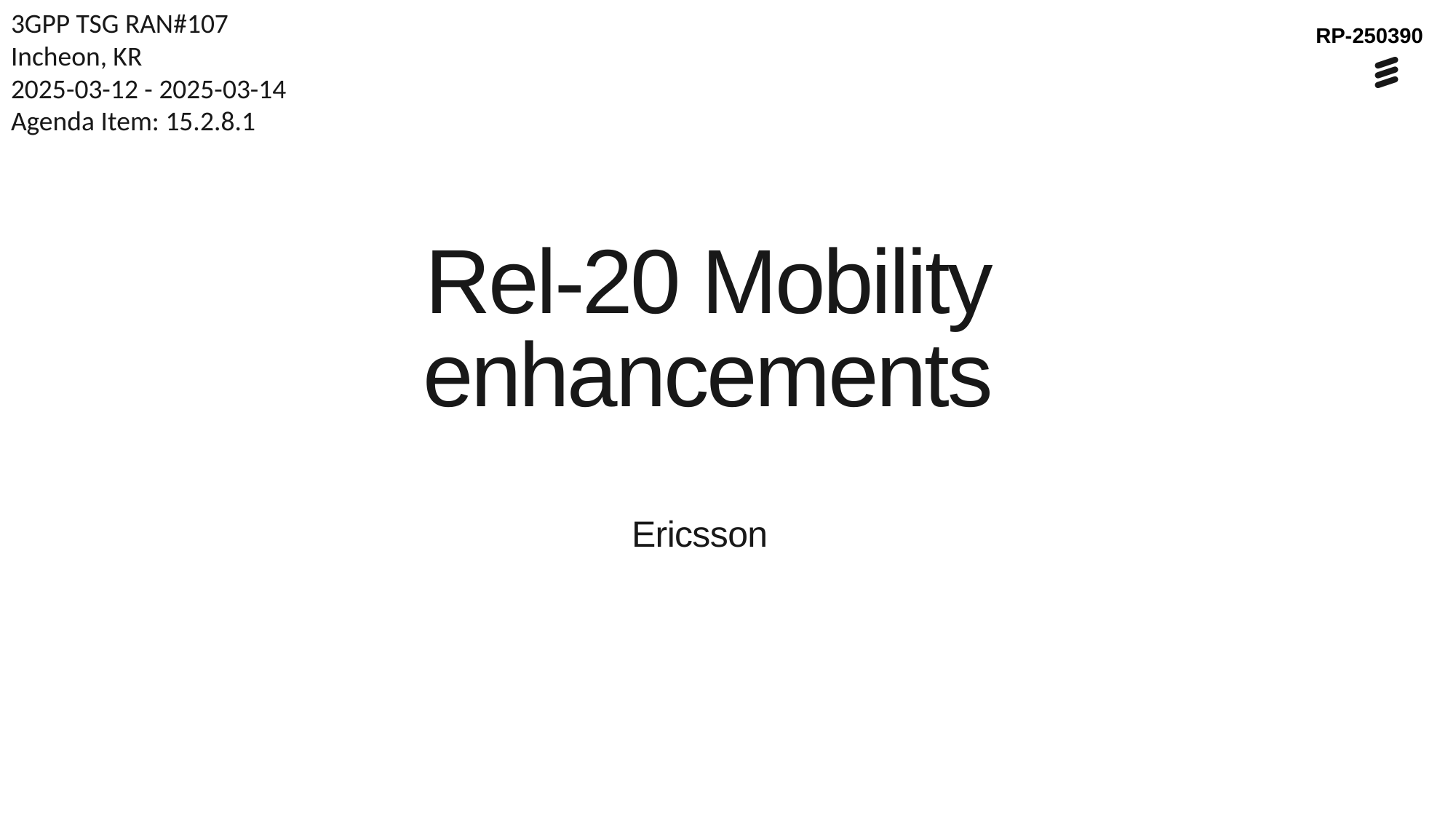

3GPP TSG RAN#107
Incheon, KR
2025-03-12 - 2025-03-14
Agenda Item: 15.2.8.1
RP-250390
# Rel-20 Mobility enhancements
Ericsson